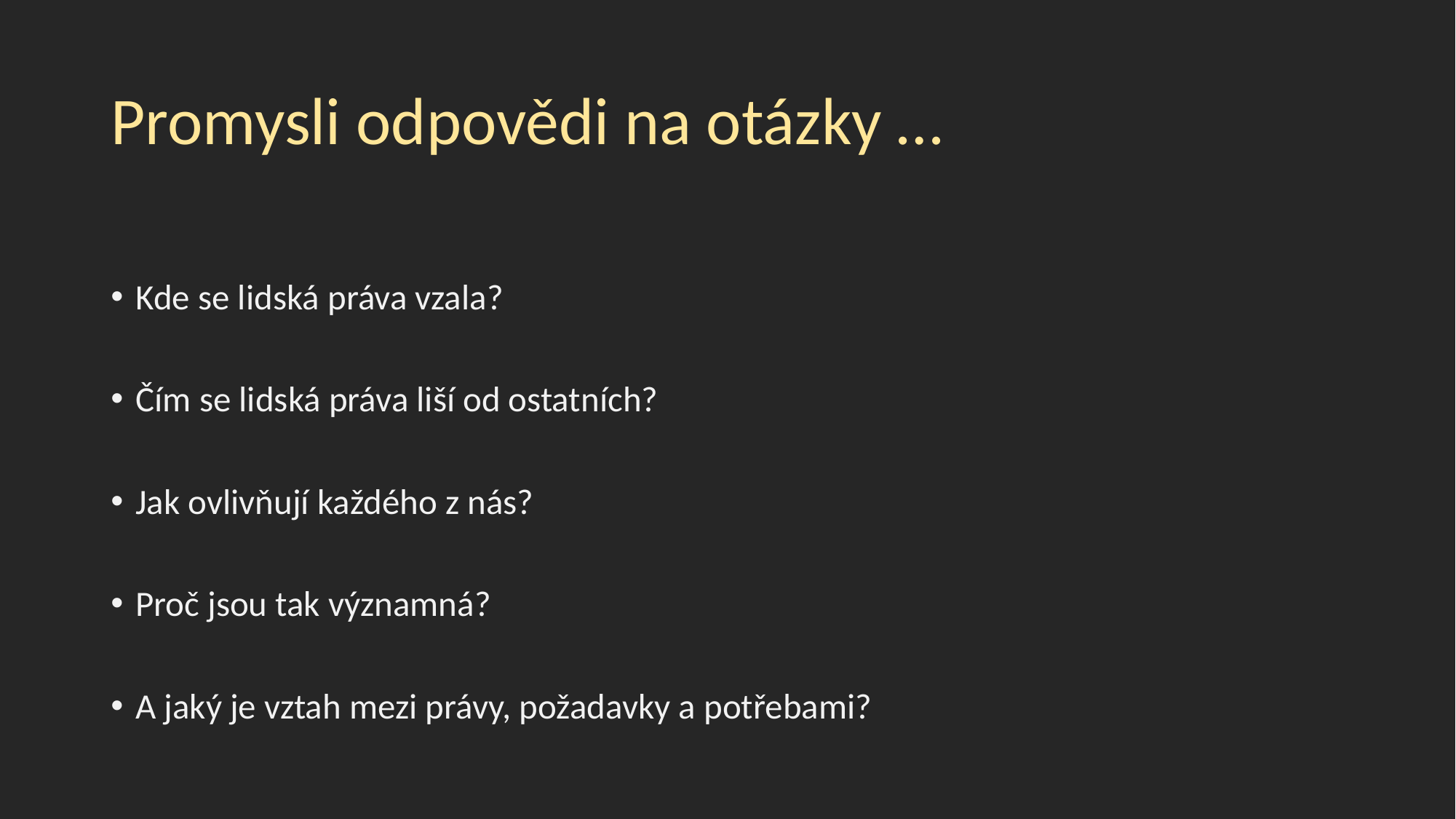

# Promysli odpovědi na otázky …

Kde se lidská práva vzala?

Čím se lidská práva liší od ostatních?

Jak ovlivňují každého z nás?

Proč jsou tak významná?

A jaký je vztah mezi právy, požadavky a potřebami?